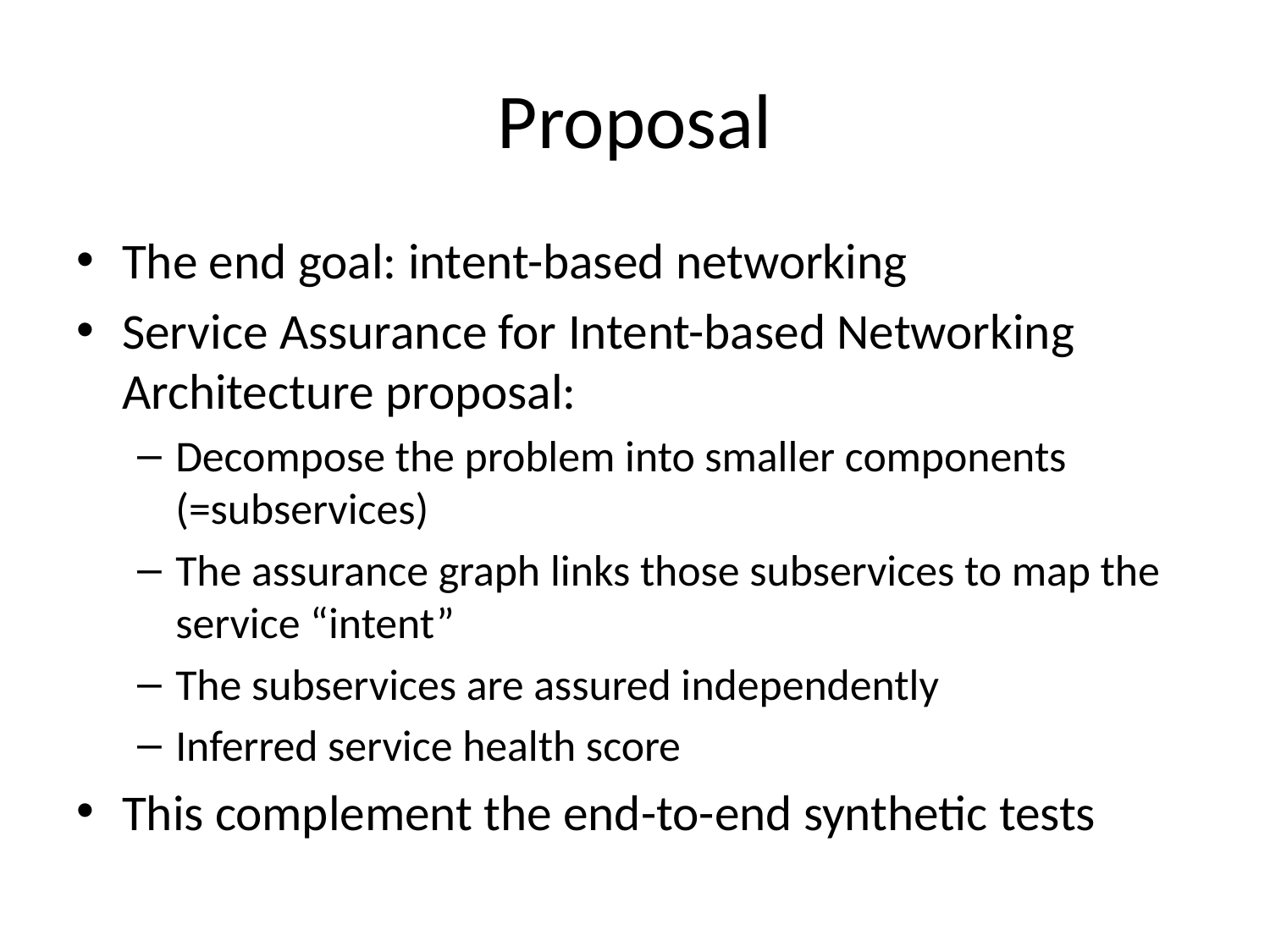

# Proposal
The end goal: intent-based networking
Service Assurance for Intent-based Networking Architecture proposal:
Decompose the problem into smaller components (=subservices)
The assurance graph links those subservices to map the service “intent”
The subservices are assured independently
Inferred service health score
This complement the end-to-end synthetic tests